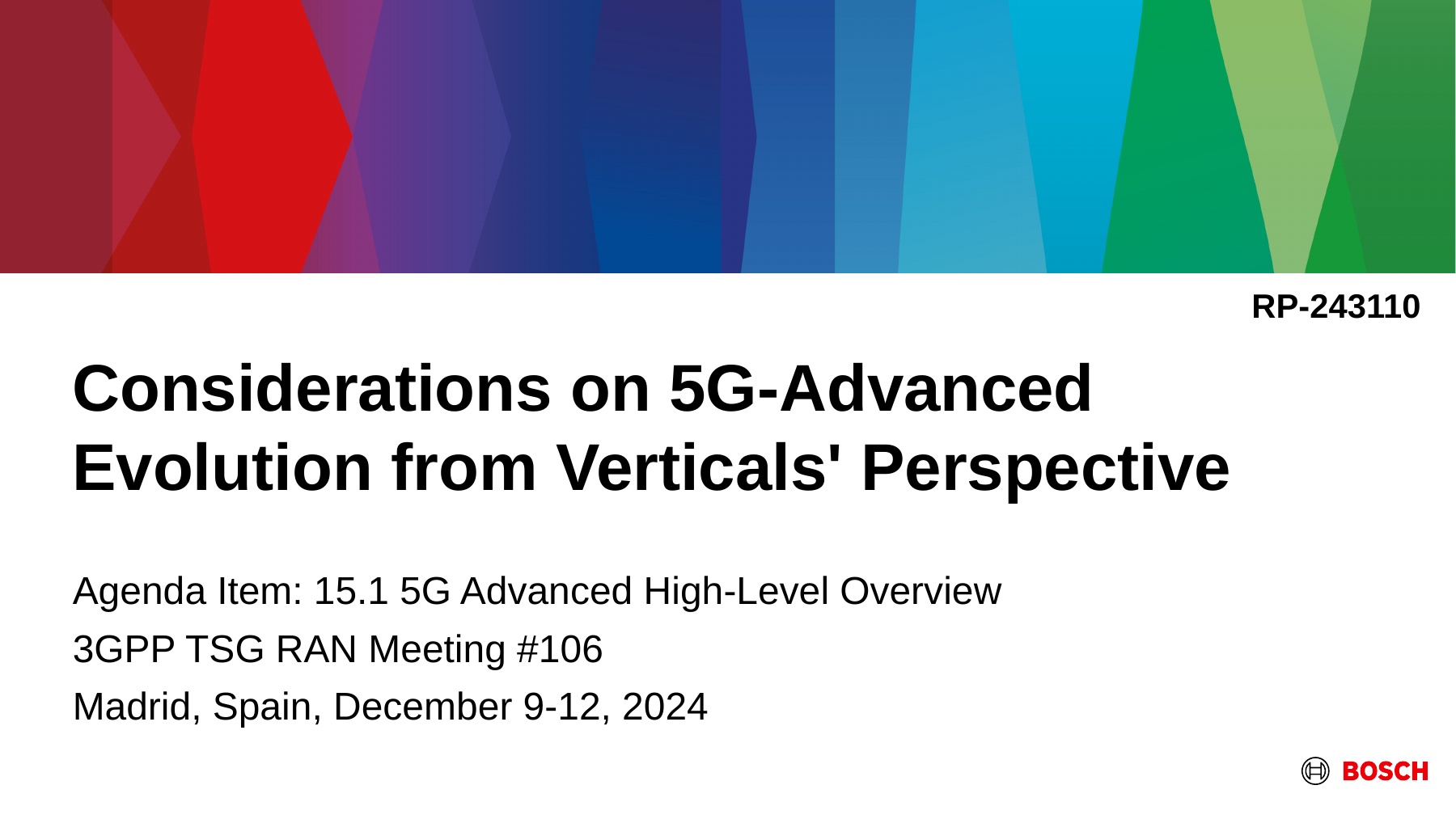

RP-243110
# Considerations on 5G-Advanced Evolution from Verticals' Perspective
Agenda Item: 15.1 5G Advanced High-Level Overview
3GPP TSG RAN Meeting #106
Madrid, Spain, December 9-12, 2024